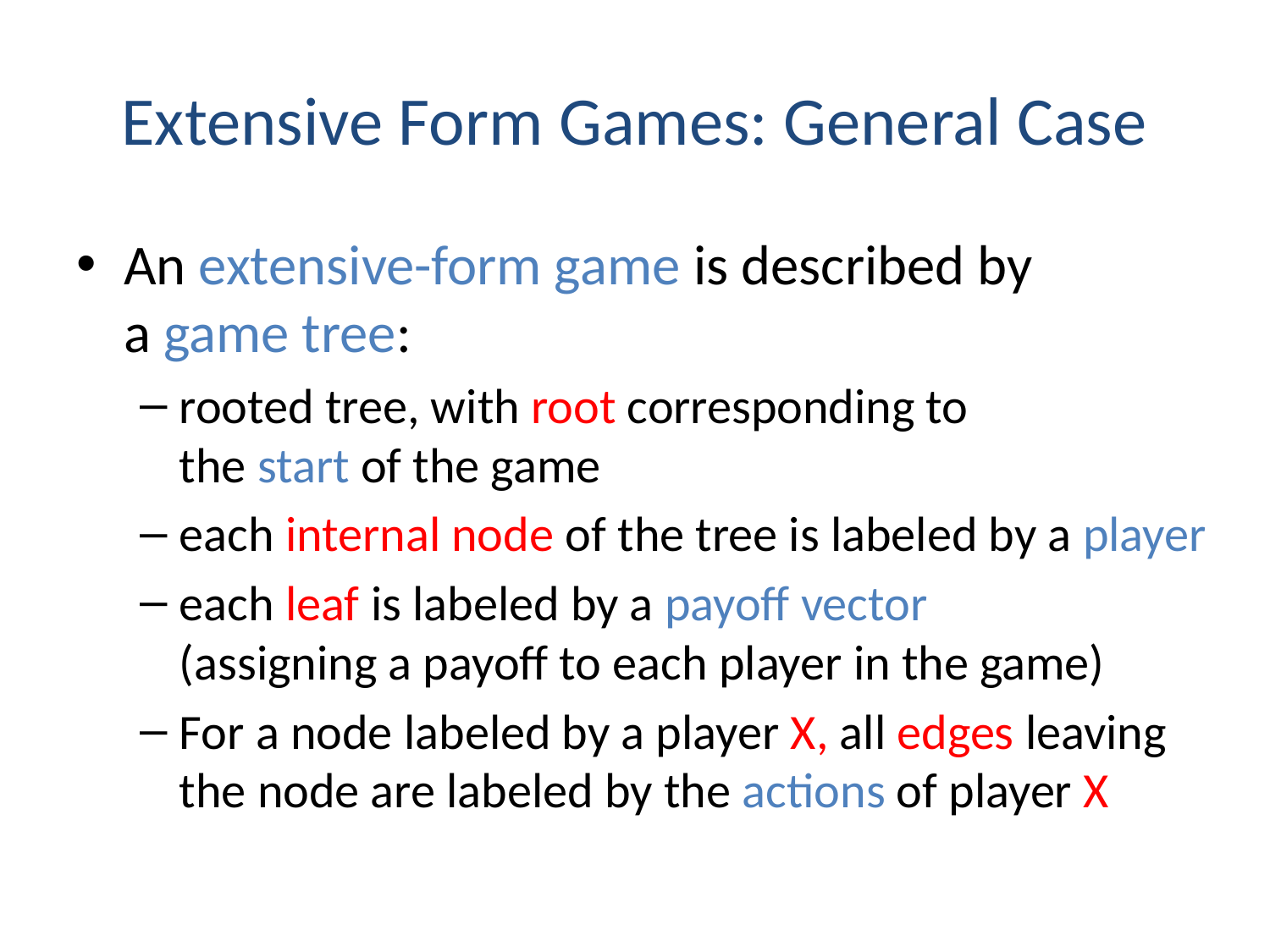

# Extensive Form Games: General Case
An extensive-form game is described by
a game tree:
rooted tree, with root corresponding to
the start of the game
each internal node of the tree is labeled by a player
each leaf is labeled by a payoff vector
(assigning a payoff to each player in the game)
For a node labeled by a player X, all edges leaving the node are labeled by the actions of player X